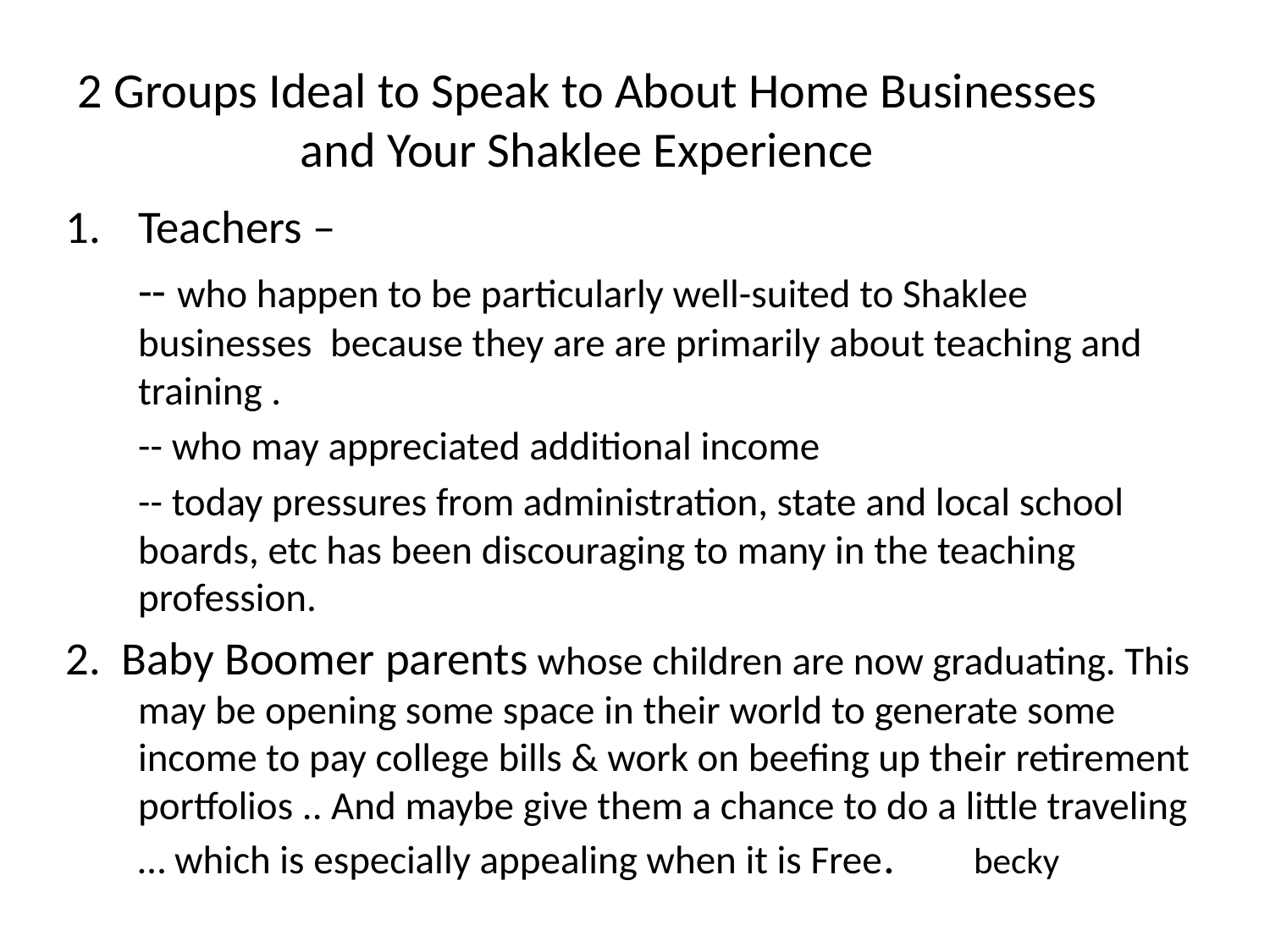

# 2 Groups Ideal to Speak to About Home Businesses and Your Shaklee Experience
Teachers –
	-- who happen to be particularly well-suited to Shaklee businesses  because they are are primarily about teaching and training .
	-- who may appreciated additional income
	-- today pressures from administration, state and local school boards, etc has been discouraging to many in the teaching profession.
2.  Baby Boomer parents whose children are now graduating. This may be opening some space in their world to generate some income to pay college bills & work on beefing up their retirement portfolios .. And maybe give them a chance to do a little traveling … which is especially appealing when it is Free.	becky